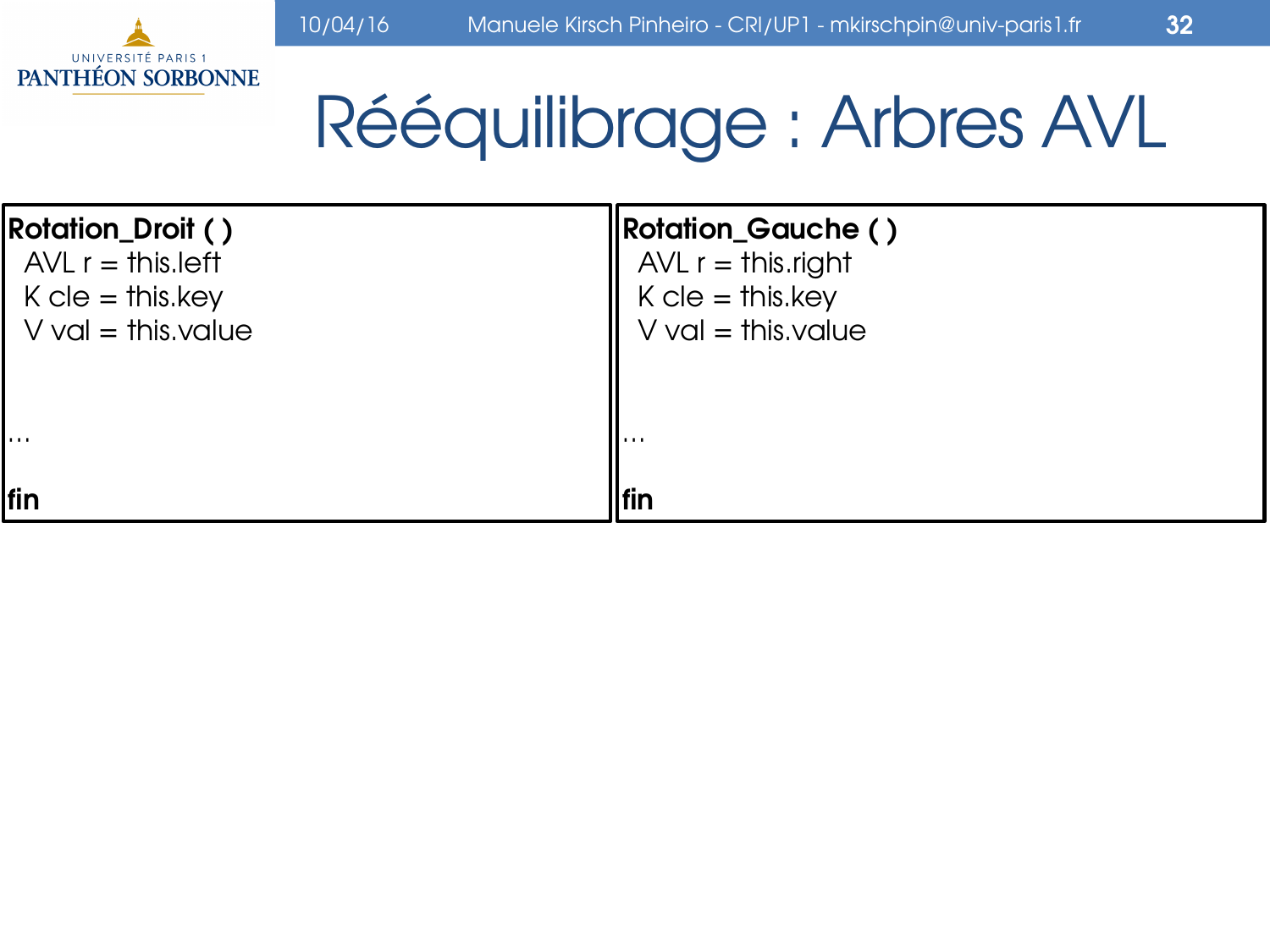

10/04/16
Manuele Kirsch Pinheiro - CRI/UP1 - mkirschpin@univ-paris1.fr
32
# Rééquilibrage : Arbres AVL
Rotation_Droit ( )
  AVL r = this.left
  K cle = this.key
  V val = this.value

…

fin
Rotation_Gauche ( )
  AVL r = this.right
  K cle = this.key
  V val = this.value

…

fin